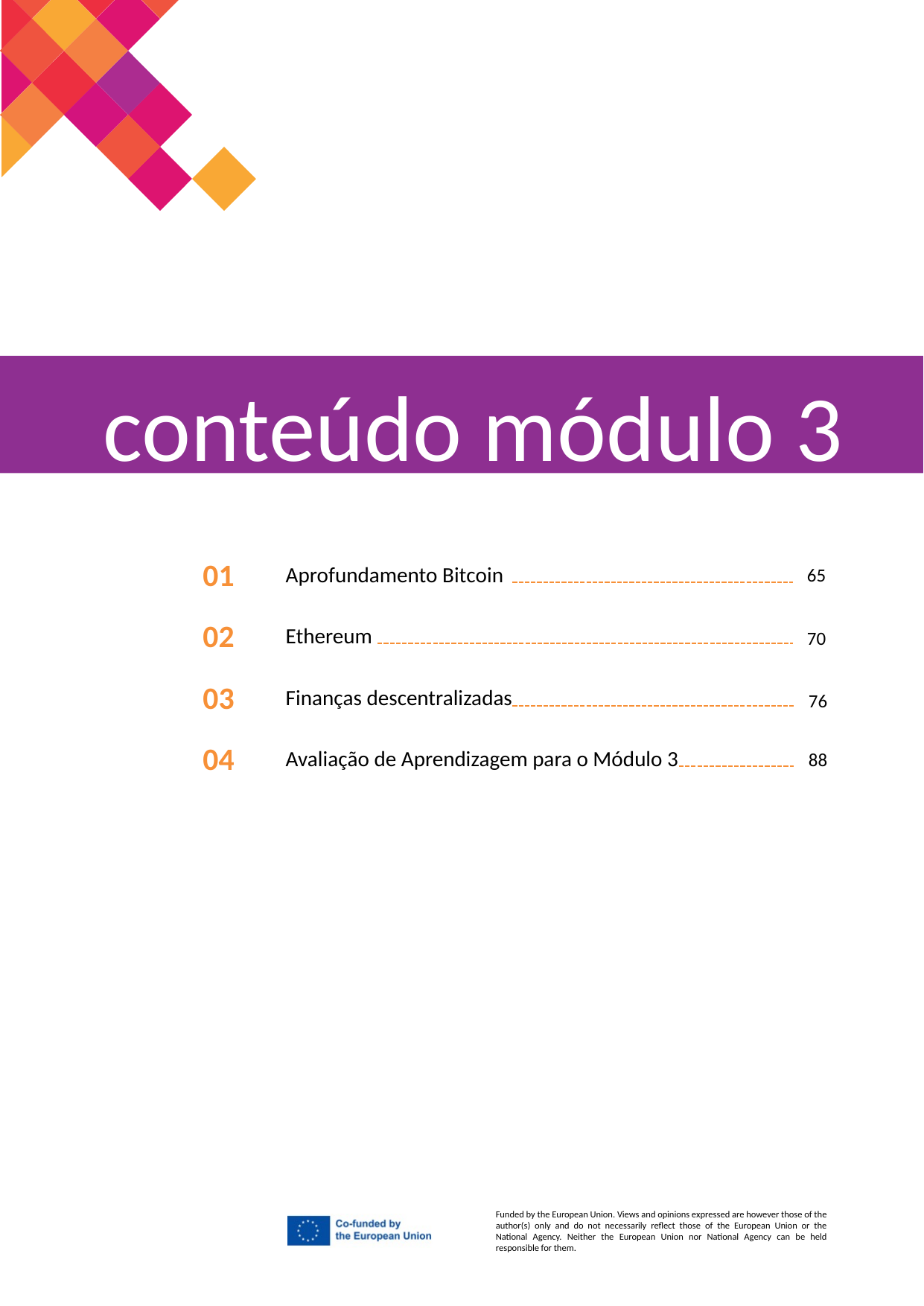

conteúdo módulo 3
01
Aprofundamento Bitcoin
65
Ethereum
02
70
03
Finanças descentralizadas
76
04
Avaliação de Aprendizagem para o Módulo 3
88